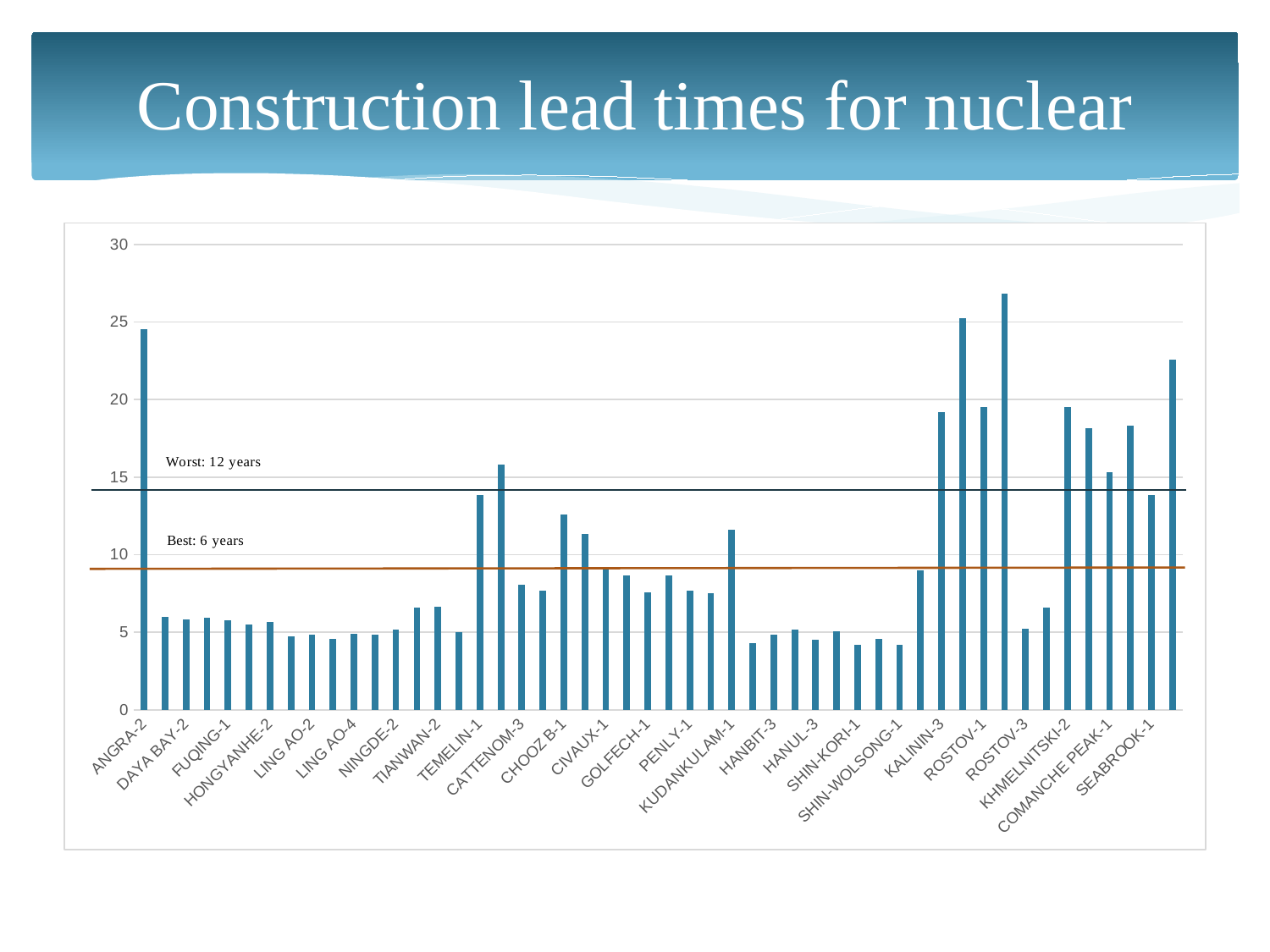

# Construction lead times for nuclear

### Chart

| Category | Construction |
|---|---|
| ANGRA-2 | 24.5150684931507 |
| DAYA BAY-1 | 6.005479452054795 |
| DAYA BAY-2 | 5.841095890410958 |
| FANGJIASHAN-1 | 5.920547945205477 |
| FUQING-1 | 5.750684931506845 |
| HONGYANHE-1 | 5.509589041095889 |
| HONGYANHE-2 | 5.673972602739726 |
| LING AO-1 | 4.758904109589038 |
| LING AO-2 | 4.835616438356165 |
| LING AO-3 | 4.583561643835616 |
| LING AO-4 | 4.917808219178077 |
| NINGDE-1 | 4.835616438356165 |
| NINGDE-2 | 5.16986301369863 |
| TIANWAN-1 | 6.586301369863014 |
| TIANWAN-2 | 6.665753424657535 |
| YANGJIANG-1 | 5.002739726027396 |
| TEMELIN-1 | 13.84109589041096 |
| TEMELIN-2 | 15.84109589041096 |
| CATTENOM-3 | 8.08767123287671 |
| CATTENOM-4 | 7.668493150684932 |
| CHOOZ B-1 | 12.59178082191781 |
| CHOOZ B-2 | 11.33972602739726 |
| CIVAUX-1 | 9.17260273972603 |
| CIVAUX-2 | 8.673972602739719 |
| GOLFECH-1 | 7.586301369863014 |
| GOLFECH-2 | 8.67123287671233 |
| PENLY-1 | 7.668493150684932 |
| PENLY-2 | 7.506849315068493 |
| KUDANKULAM-1 | 11.59452054794521 |
| TOMARI-3 | 4.331506849315065 |
| HANBIT-3 | 4.835616438356165 |
| HANBIT-4 | 5.16986301369863 |
| HANUL-3 | 4.506849315068493 |
| HANUL-4 | 5.084931506849303 |
| SHIN-KORI-1 | 4.16986301369863 |
| SHIN-KORI-2 | 4.589041095890411 |
| SHIN-WOLSONG-1 | 4.16986301369863 |
| BALAKOVO-4 | 9.005479452054795 |
| KALININ-3 | 19.18082191780822 |
| KALININ-4 | 25.26849315068493 |
| ROSTOV-1 | 19.50958904109589 |
| ROSTOV-2 | 26.85205479452055 |
| ROSTOV-3 | 5.252054794520548 |
| SIZEWELL B | 6.591780821917808 |
| KHMELNITSKI-2 | 19.50958904109589 |
| ROVNO-4 | 18.18082191780822 |
| COMANCHE PEAK-1 | 15.34246575342466 |
| COMANCHE PEAK-2 | 18.34520547945205 |
| SEABROOK-1 | 13.84109589041096 |
| WATTS BAR-1 | 22.60273972602738 |